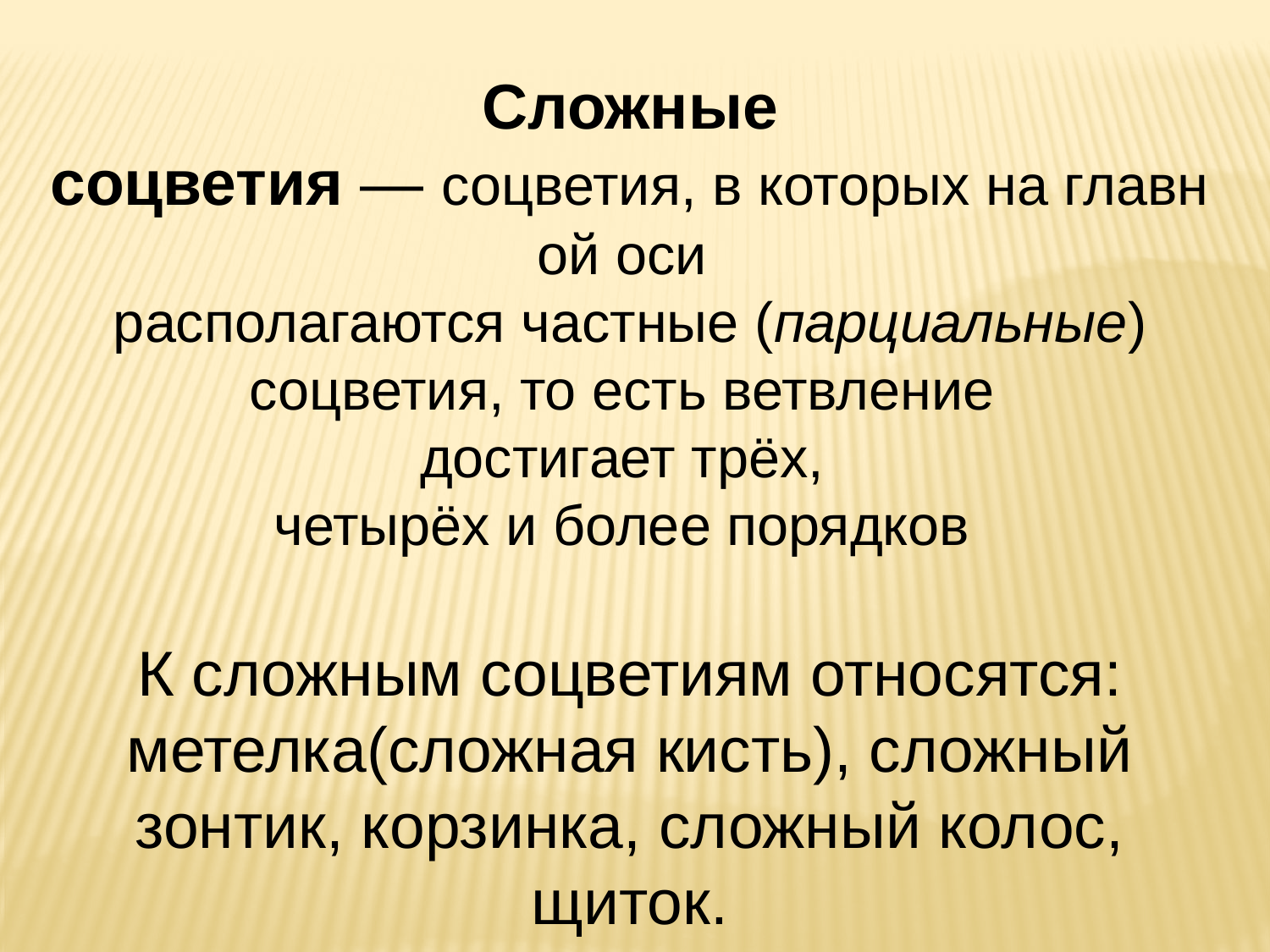

Сложные соцветия — соцветия, в которых на главной оси
располагаются частные (парциальные) соцветия, то есть ветвление  достигает трёх,
четырёх и более порядков

К сложным соцветиям относятся: метелка(сложная кисть), сложный зонтик, корзинка, сложный колос, щиток.